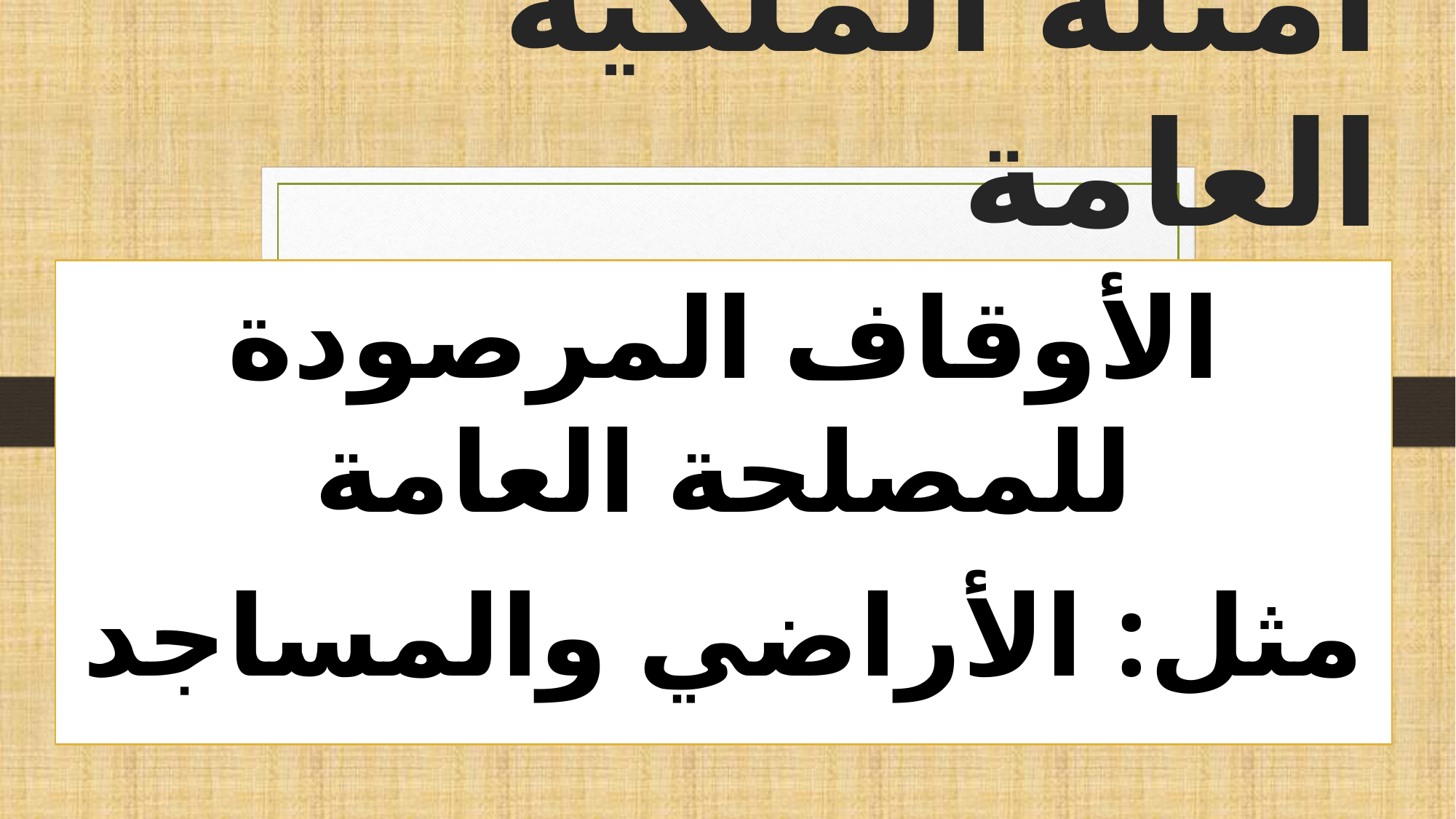

# أمثلة الملكية العامة
الأوقاف المرصودة للمصلحة العامة
مثل: الأراضي والمساجد